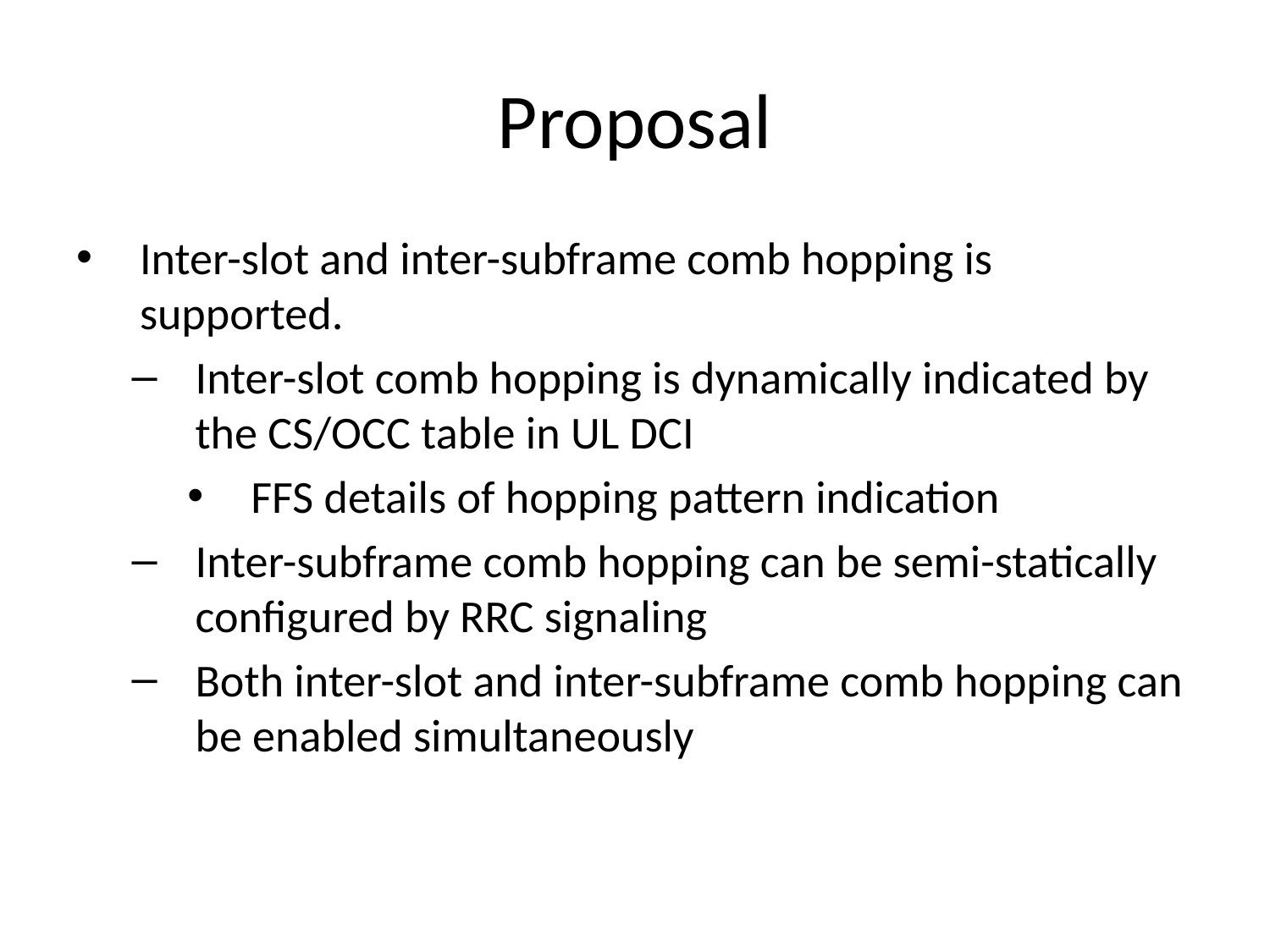

# Proposal
Inter-slot and inter-subframe comb hopping is supported.
Inter-slot comb hopping is dynamically indicated by the CS/OCC table in UL DCI
FFS details of hopping pattern indication
Inter-subframe comb hopping can be semi-statically configured by RRC signaling
Both inter-slot and inter-subframe comb hopping can be enabled simultaneously